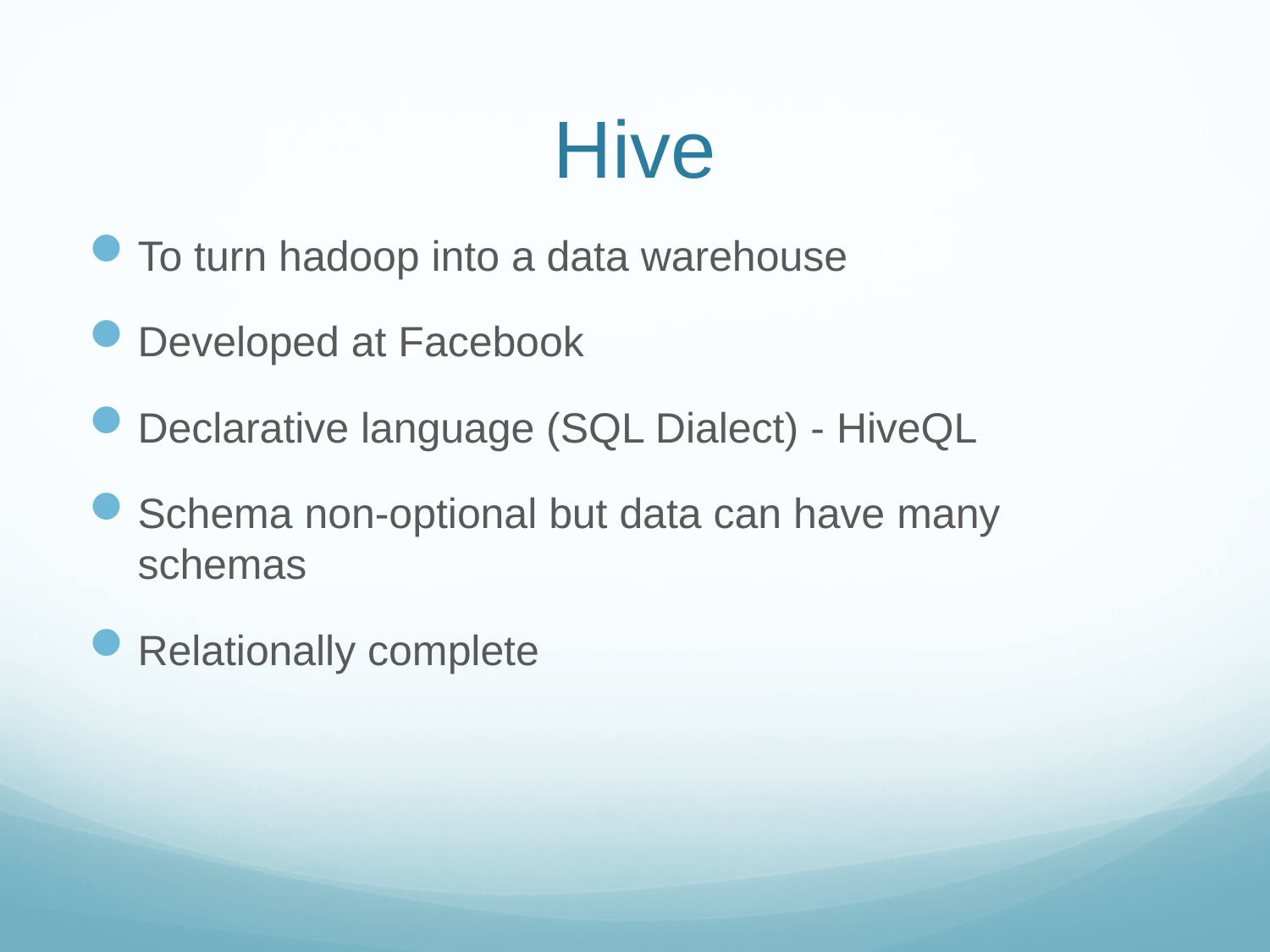

# Hive
To turn hadoop into a data warehouse
Developed at Facebook
Declarative language (SQL Dialect) - HiveQL
Schema non-optional but data can have many schemas
Relationally complete